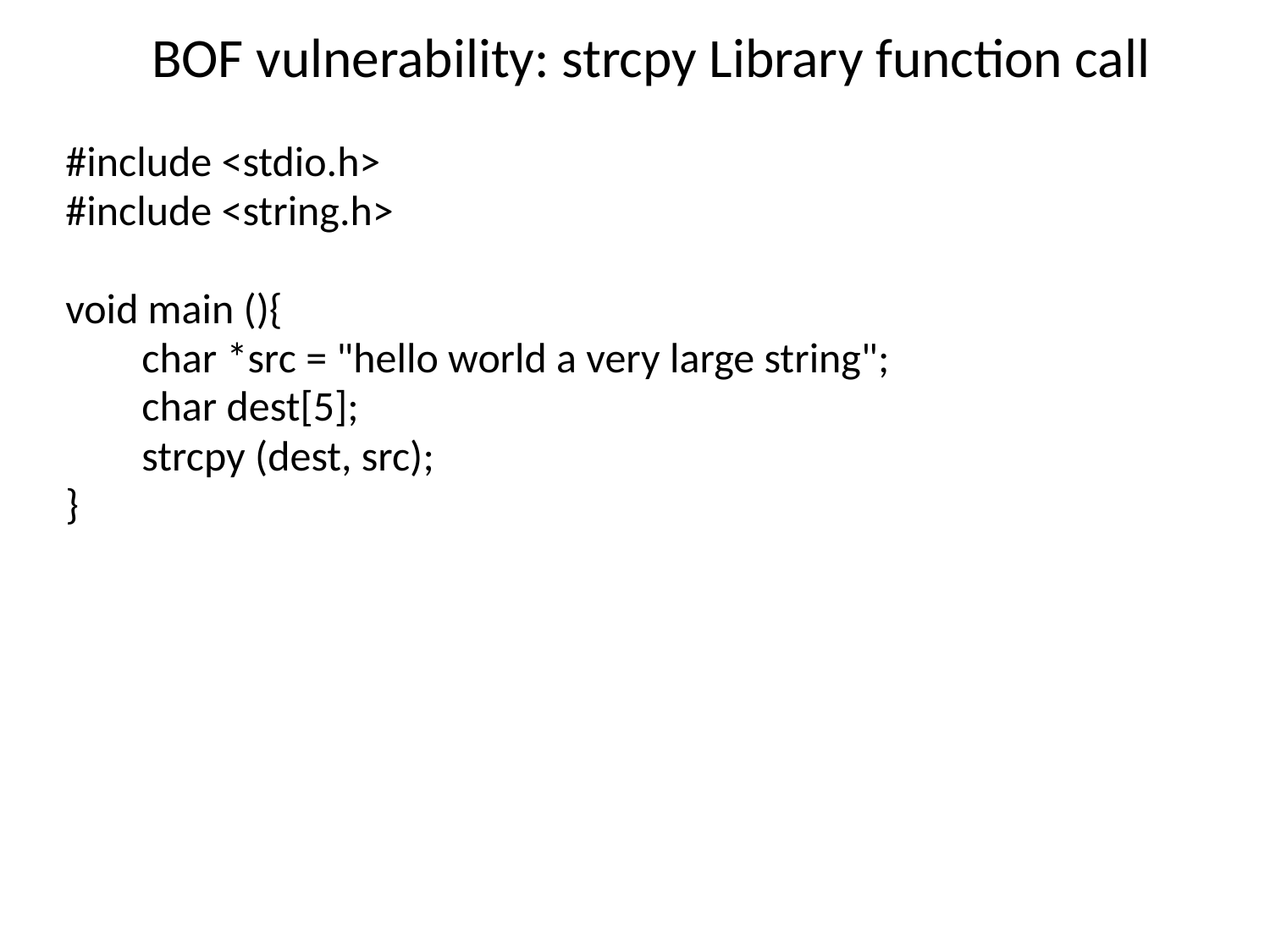

# BOF vulnerability: strcpy Library function call
#include <stdio.h>
#include <string.h>

void main (){
        char *src = "hello world a very large string";
        char dest[5];
        strcpy (dest, src);
}